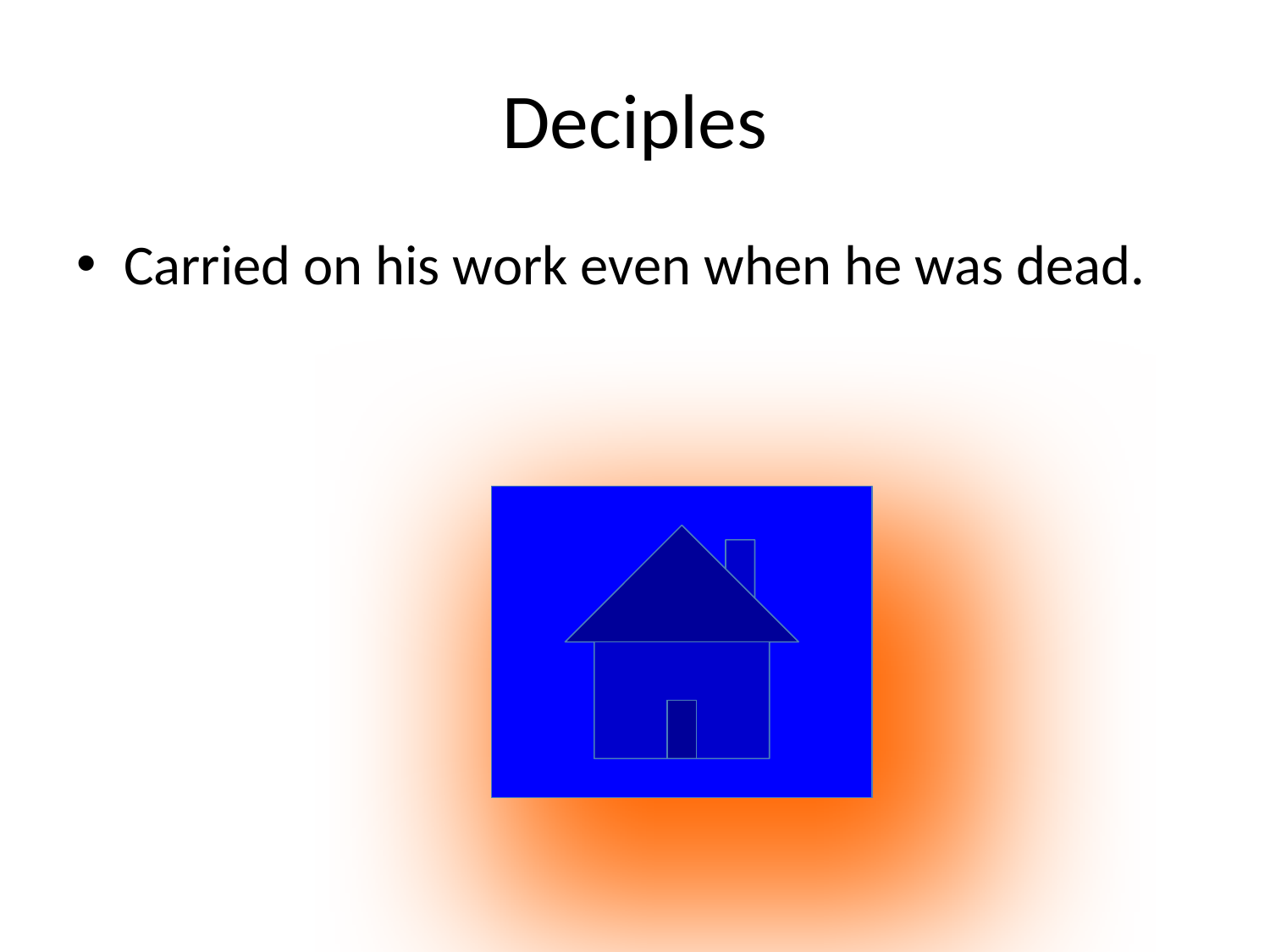

# Deciples
Carried on his work even when he was dead.